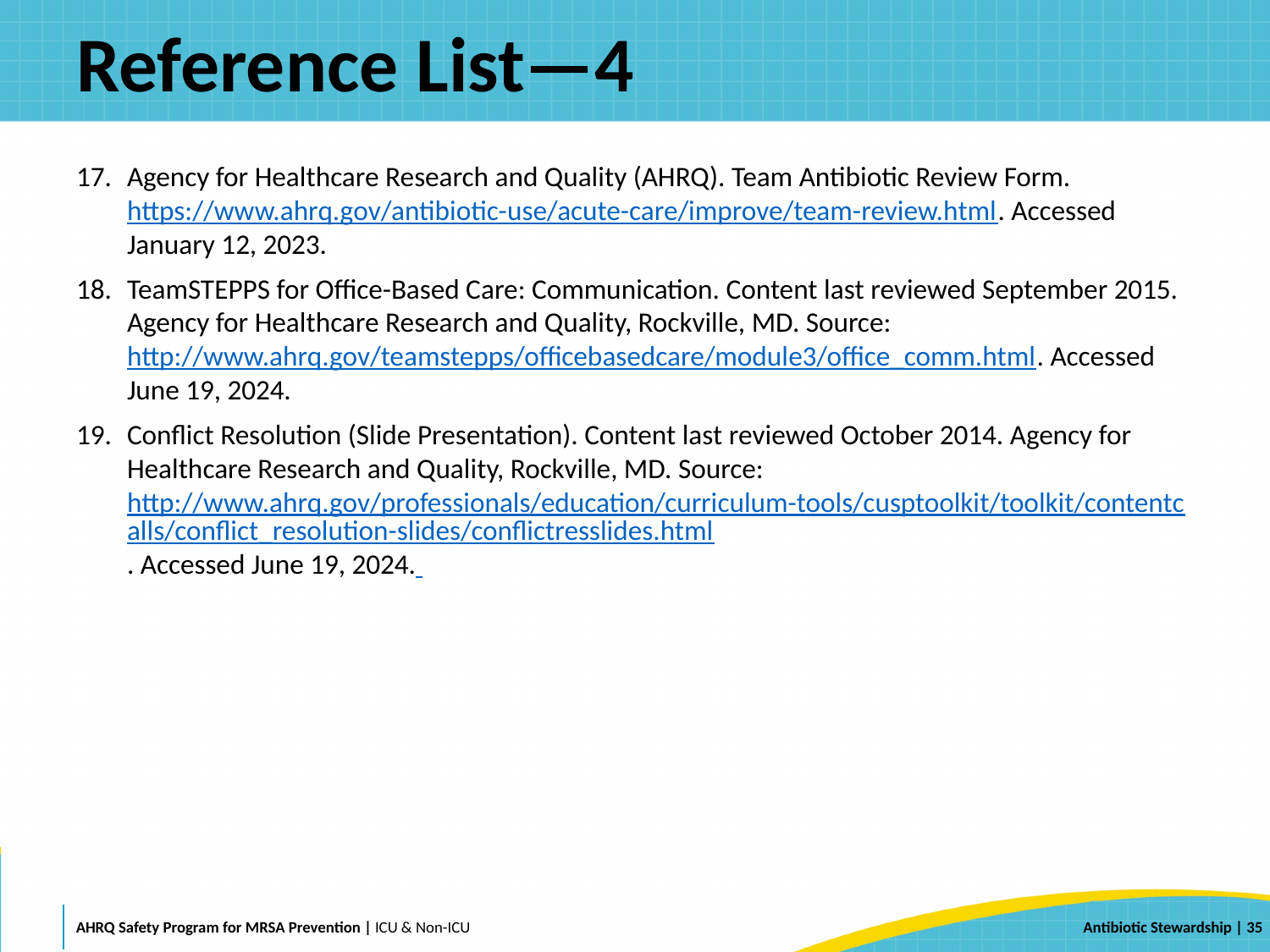

# Reference List—4
Agency for Healthcare Research and Quality (AHRQ). Team Antibiotic Review Form. https://www.ahrq.gov/antibiotic-use/acute-care/improve/team-review.html. Accessed January 12, 2023.
TeamSTEPPS for Office-Based Care: Communication. Content last reviewed September 2015. Agency for Healthcare Research and Quality, Rockville, MD. Source: http://www.ahrq.gov/teamstepps/officebasedcare/module3/office_comm.html. Accessed June 19, 2024.
Conflict Resolution (Slide Presentation). Content last reviewed October 2014. Agency for Healthcare Research and Quality, Rockville, MD. Source: http://www.ahrq.gov/professionals/education/curriculum-tools/cusptoolkit/toolkit/contentcalls/conflict_resolution-slides/conflictresslides.html. Accessed June 19, 2024.

 | 35